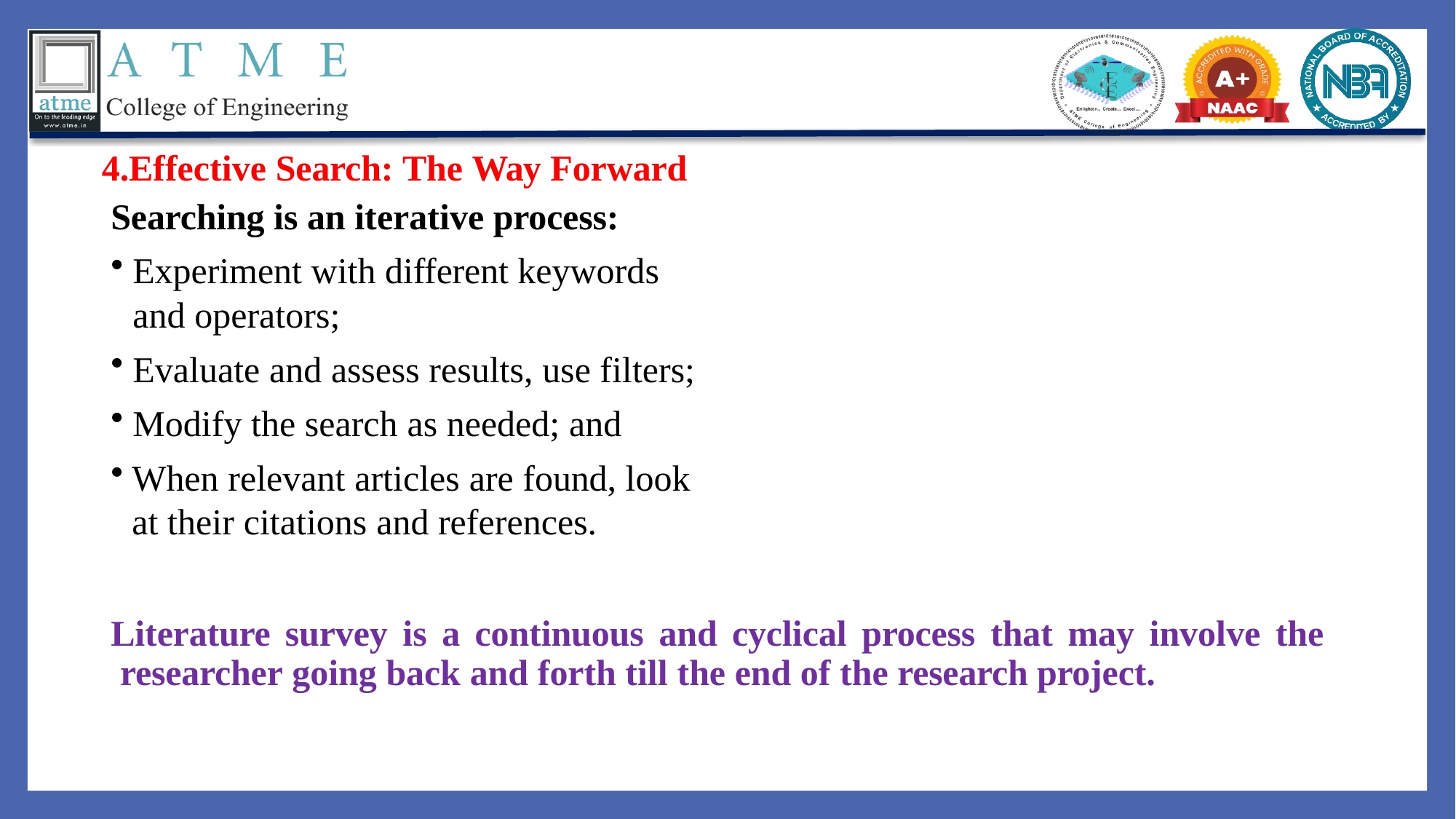

Effective Search: The Way Forward  Searching is an iterative process:
Experiment with different keywords and operators;
Evaluate and assess results, use filters;
Modify the search as needed; and
When relevant articles are found, look at their citations and references.

Literature survey is a continuous and cyclical process that may involve the  researcher going back and forth till the end of the research project.